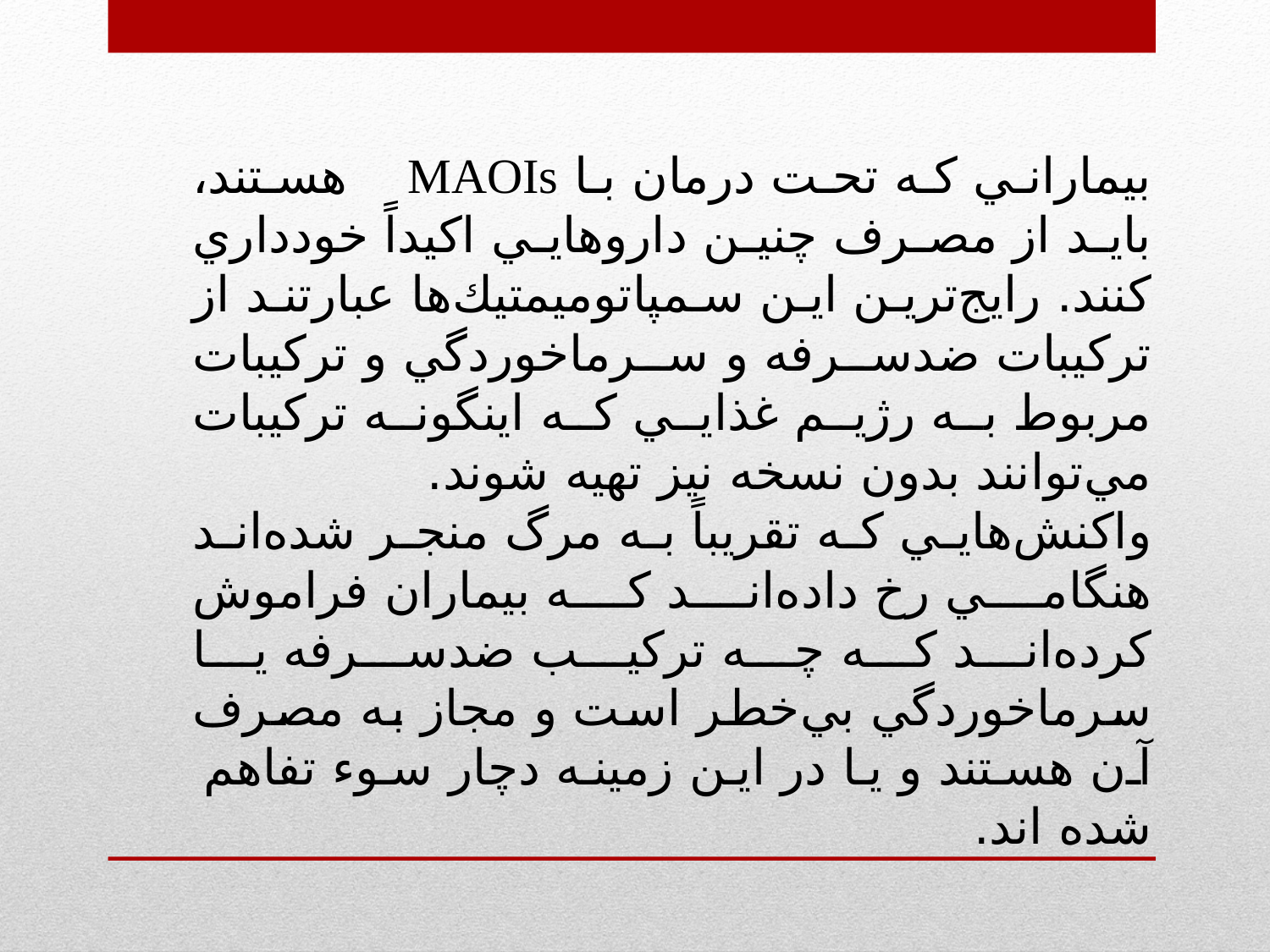

بيماراني كه تحت درمان با MAOIs   هستند، بايد از مصرف چنين داروهايي اكيداً خودداري كنند. رايج‌ترين اين سمپاتوميمتيك‌ها عبارتند از تركيبات ضدسرفه و سرماخوردگي و تركيبات مربوط به رژيم غذايي كه اينگونه تركيبات مي‌توانند بدون نسخه نيز تهيه شوند.
واكنش‌هايي كه تقريباً به مرگ منجر شده‌اند هنگامي رخ داده‌اند كه بيماران فراموش كرده‌اند كه چه تركيب ضدسرفه يا سرماخوردگي بي‌خطر است و مجاز به مصرف آن هستند و يا در اين زمينه دچار سوء تفاهم شده اند.